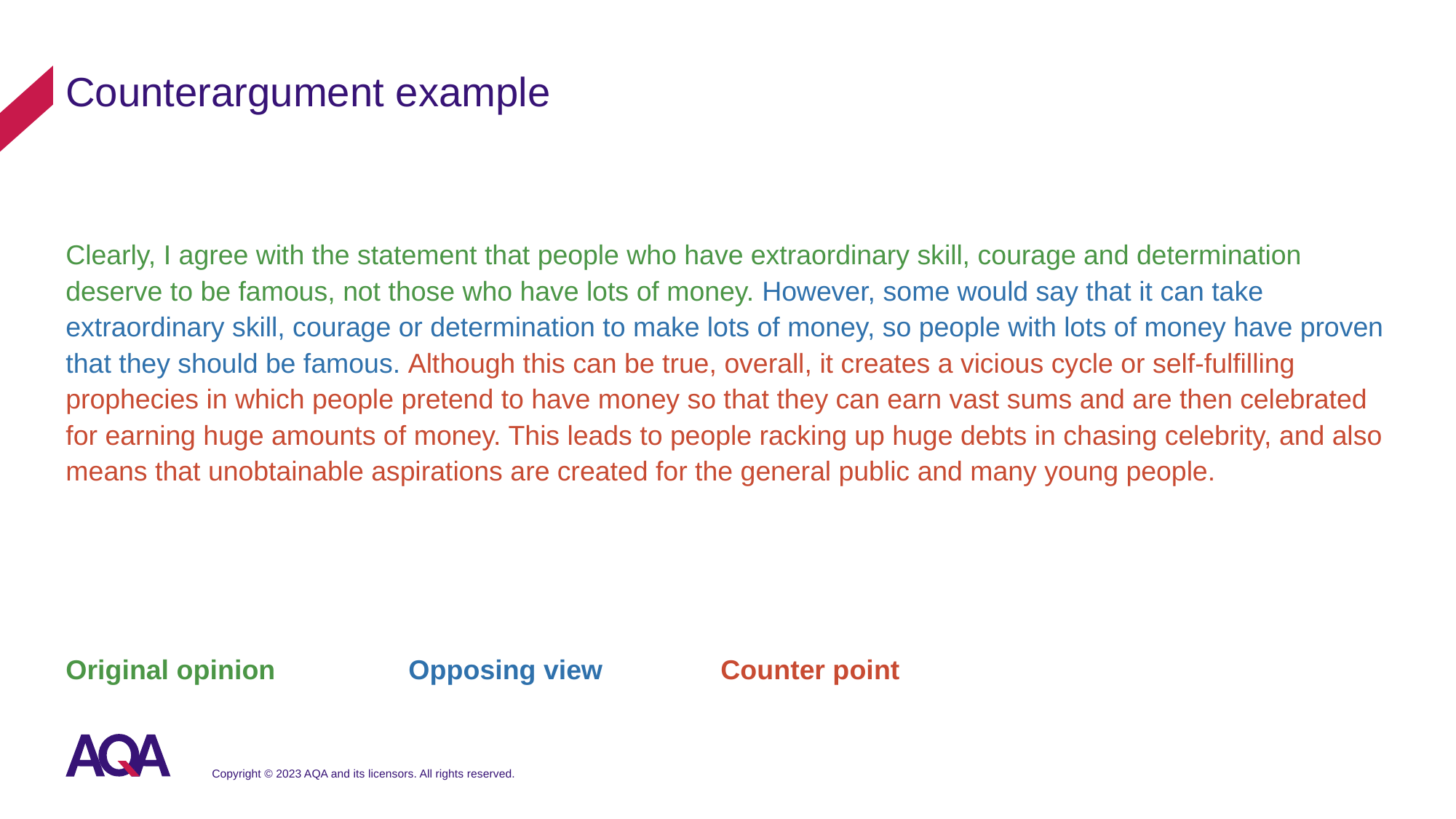

# Counterargument example
Clearly, I agree with the statement that people who have extraordinary skill, courage and determination deserve to be famous, not those who have lots of money. However, some would say that it can take extraordinary skill, courage or determination to make lots of money, so people with lots of money have proven that they should be famous. Although this can be true, overall, it creates a vicious cycle or self-fulfilling prophecies in which people pretend to have money so that they can earn vast sums and are then celebrated for earning huge amounts of money. This leads to people racking up huge debts in chasing celebrity, and also means that unobtainable aspirations are created for the general public and many young people.

Original opinion  	  Opposing view     	Counter point
Copyright © 2023 AQA and its licensors. All rights reserved.